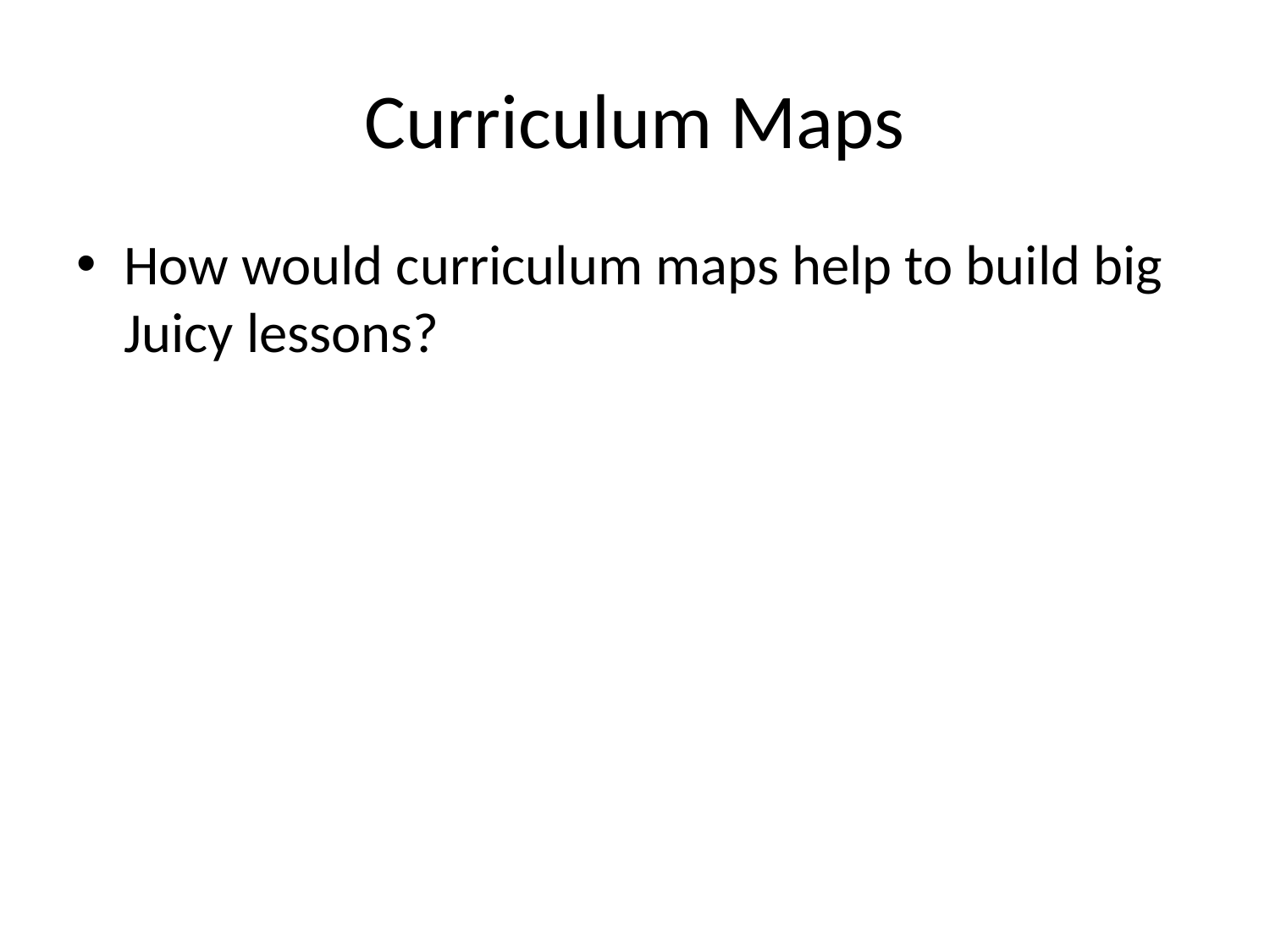

# Curriculum Maps
How would curriculum maps help to build big Juicy lessons?